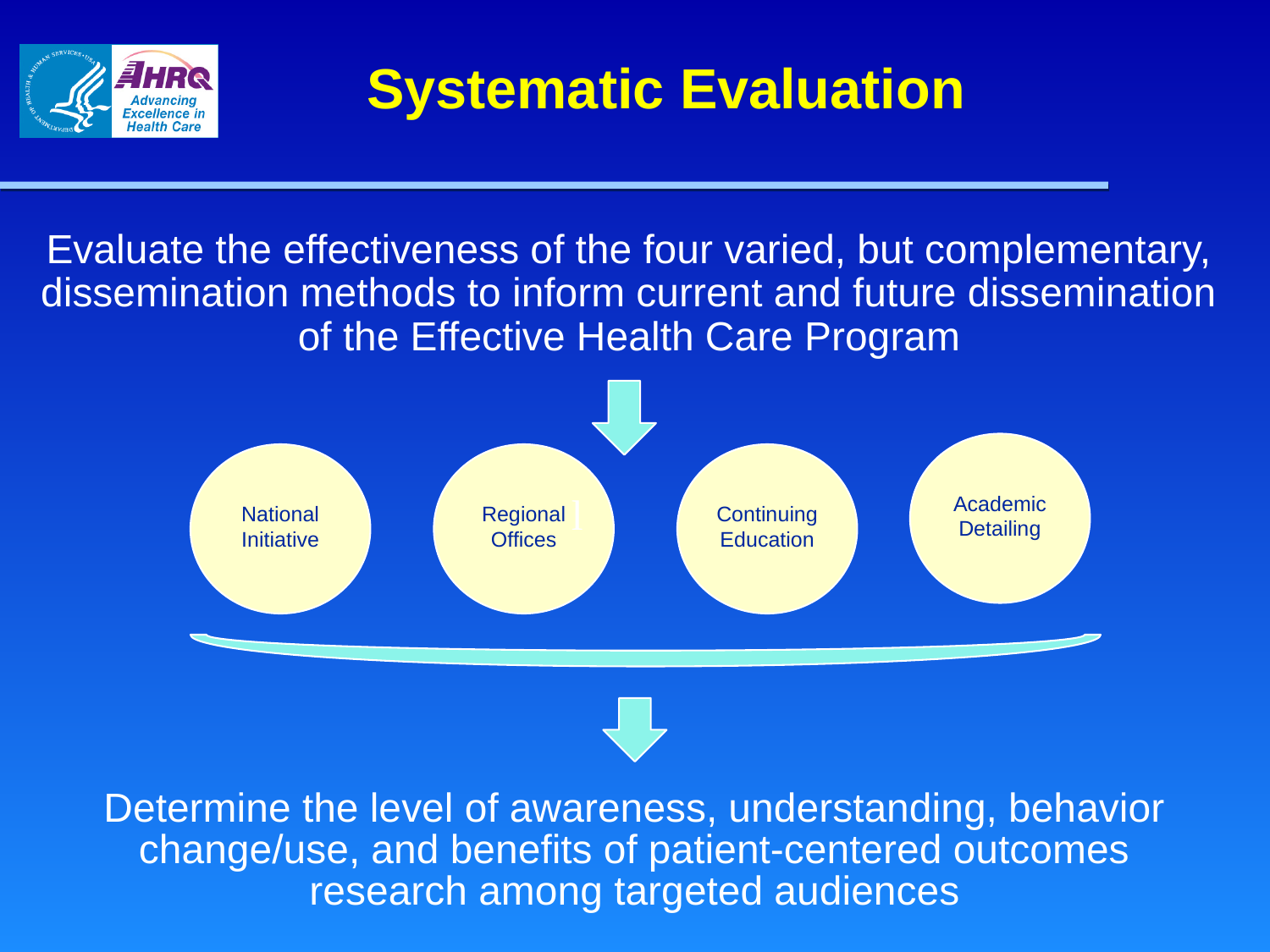

Systematic Evaluation
Evaluate the effectiveness of the four varied, but complementary, dissemination methods to inform current and future dissemination of the Effective Health Care Program

Academic Detailing

National Initiative

Regional Offices

Continuing Education
l

Determine the level of awareness, understanding, behavior change/use, and benefits of patient-centered outcomes research among targeted audiences